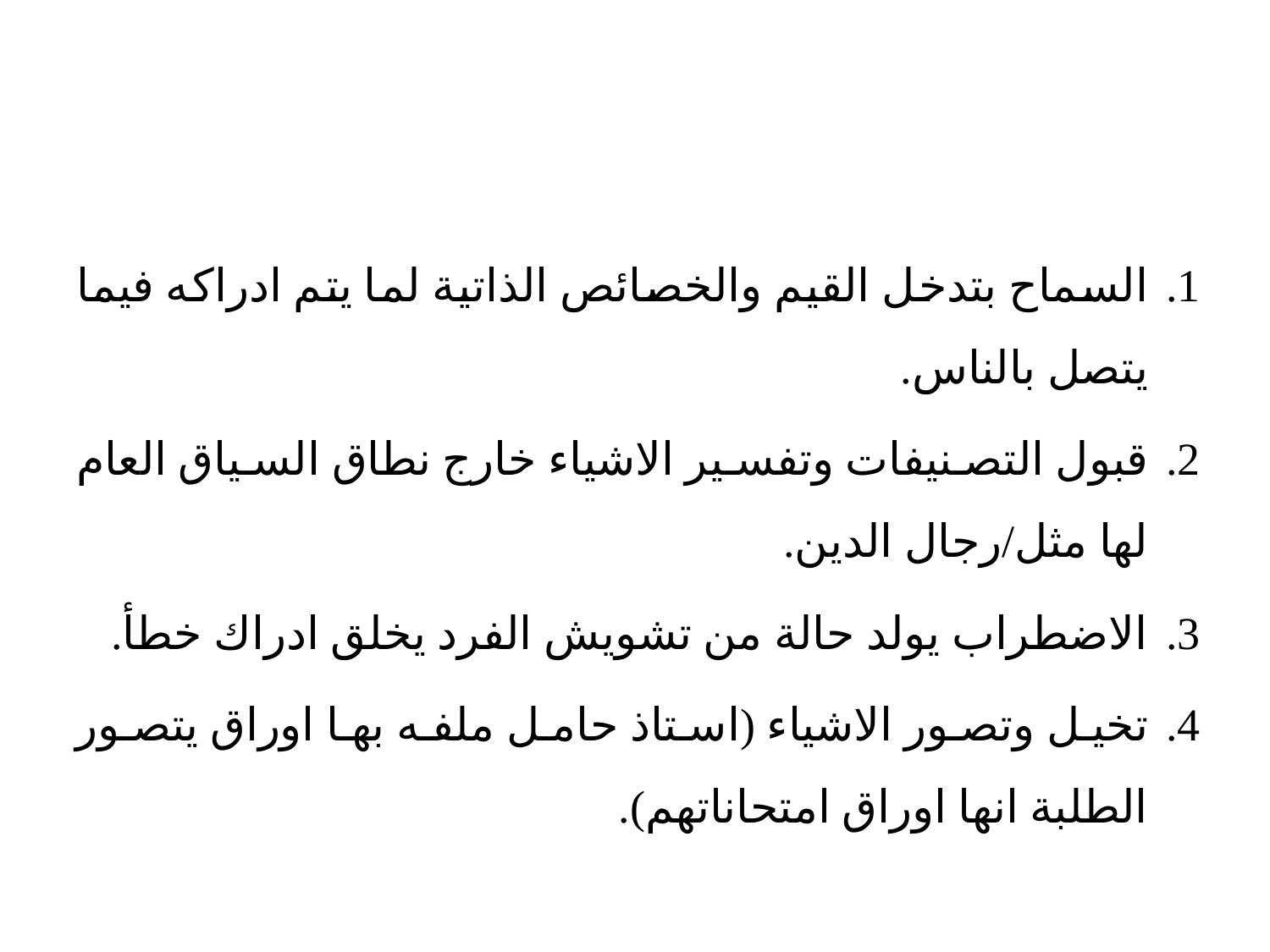

السماح بتدخل القيم والخصائص الذاتية لما يتم ادراكه فيما يتصل بالناس.
قبول التصنيفات وتفسير الاشياء خارج نطاق السياق العام لها مثل/رجال الدين.
الاضطراب يولد حالة من تشويش الفرد يخلق ادراك خطأ.
تخيل وتصور الاشياء (استاذ حامل ملفه بها اوراق يتصور الطلبة انها اوراق امتحاناتهم).